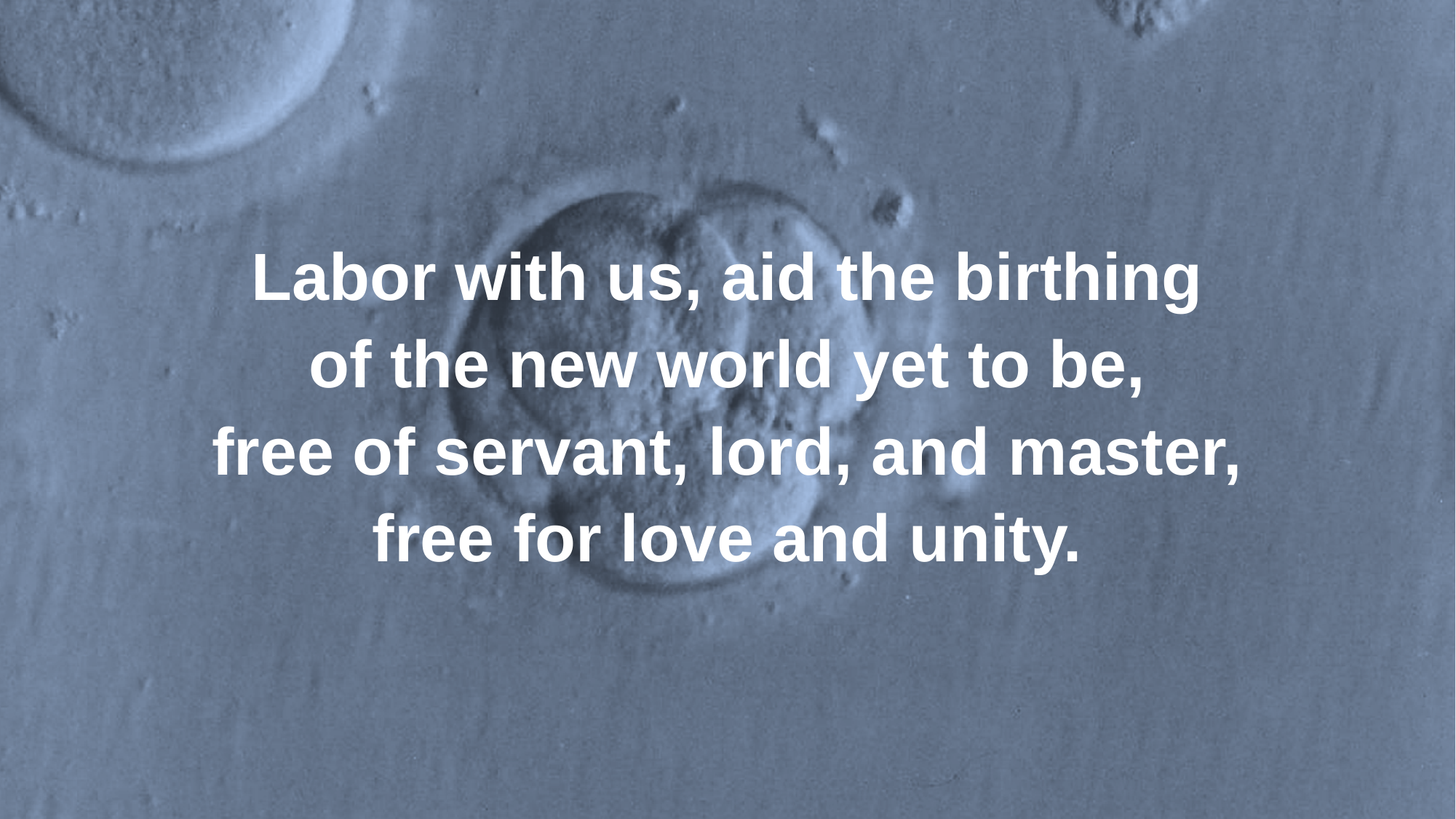

Labor with us, aid the birthing
of the new world yet to be,
free of servant, lord, and master,
free for love and unity.